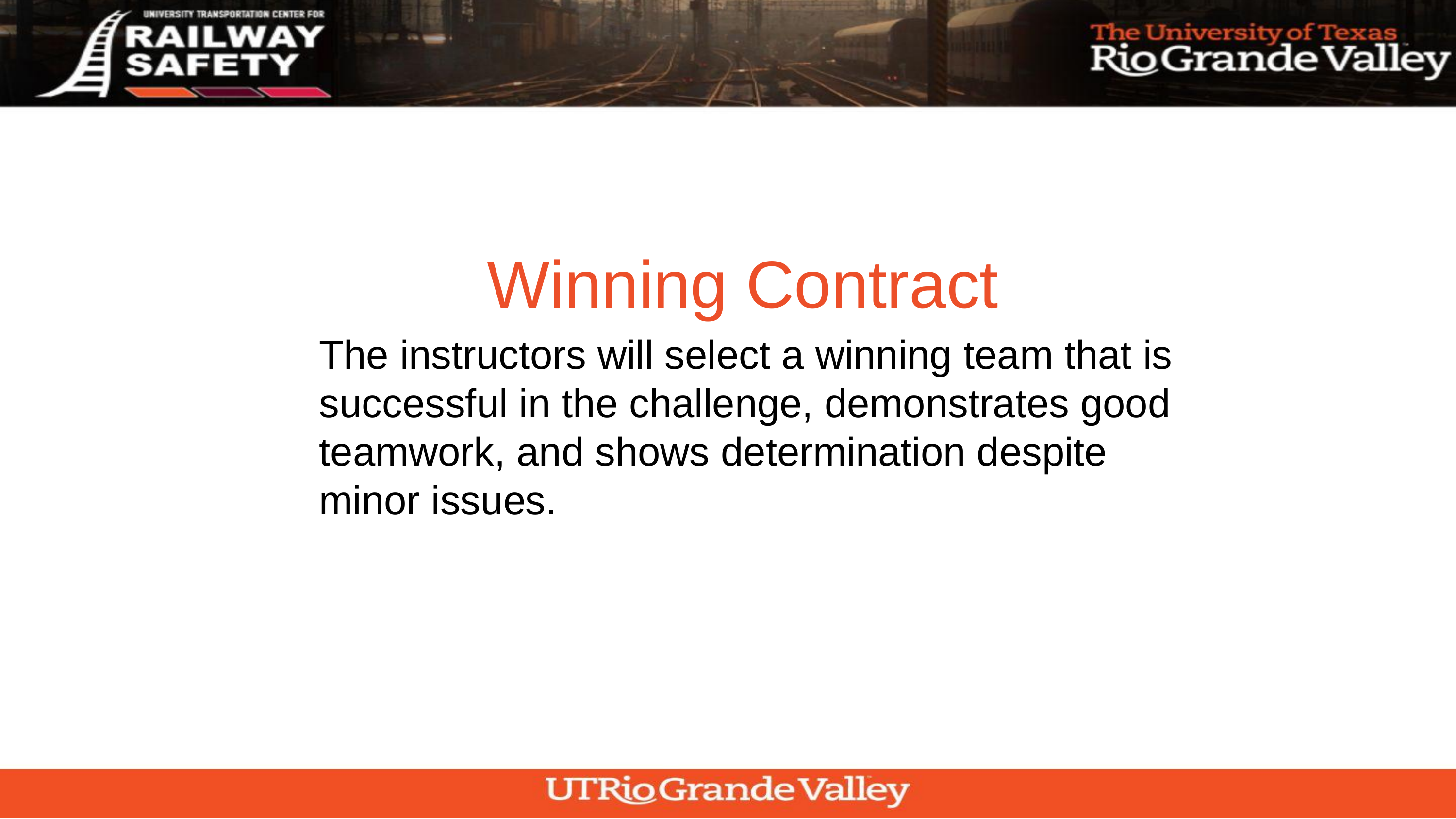

Winning Contract
The instructors will select a winning team that is successful in the challenge, demonstrates good teamwork, and shows determination despite minor issues.